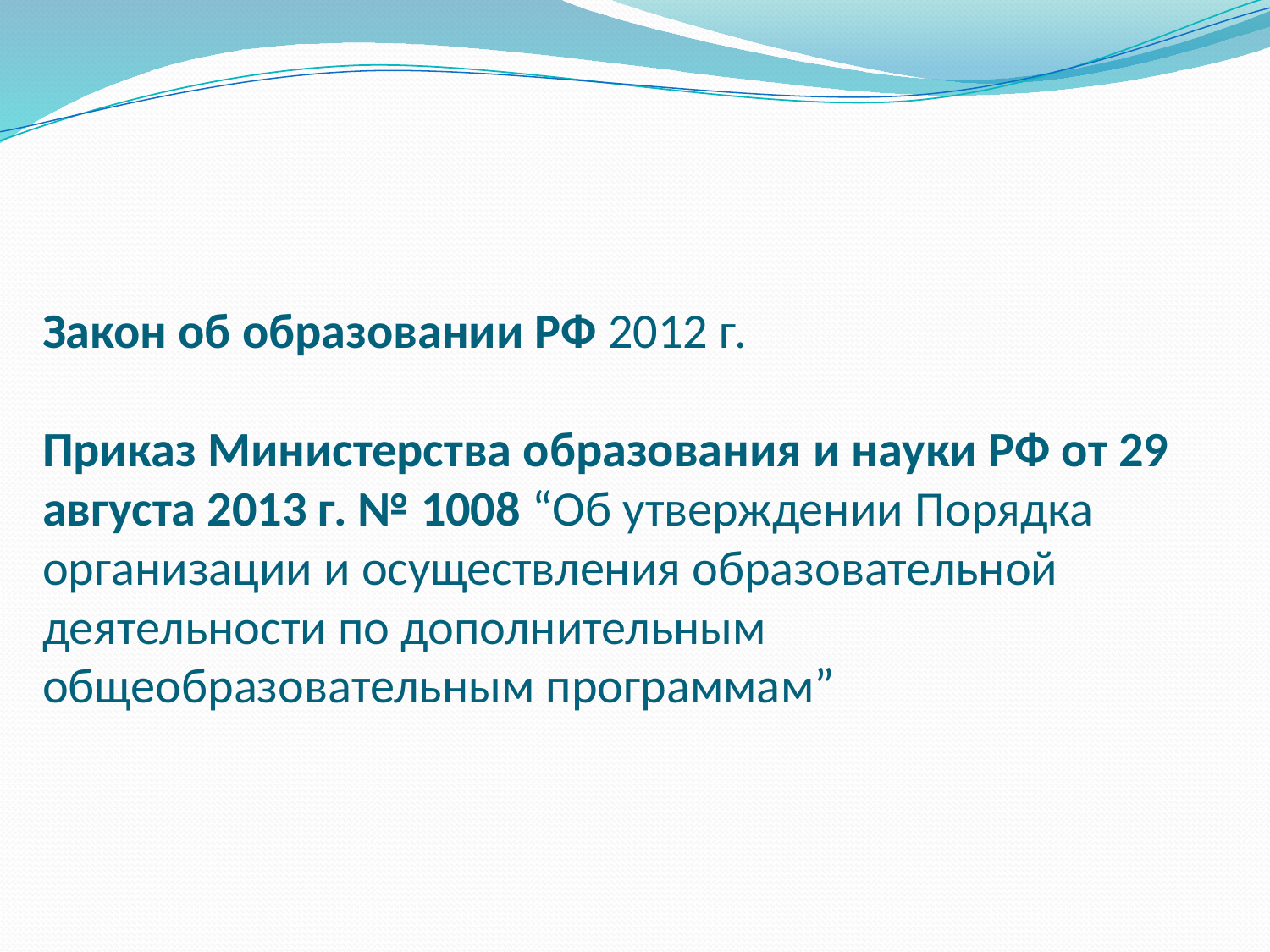

# Закон об образовании РФ 2012 г. Приказ Министерства образования и науки РФ от 29 августа 2013 г. № 1008 “Об утверждении Порядка организации и осуществления образовательной деятельности по дополнительным общеобразовательным программам”